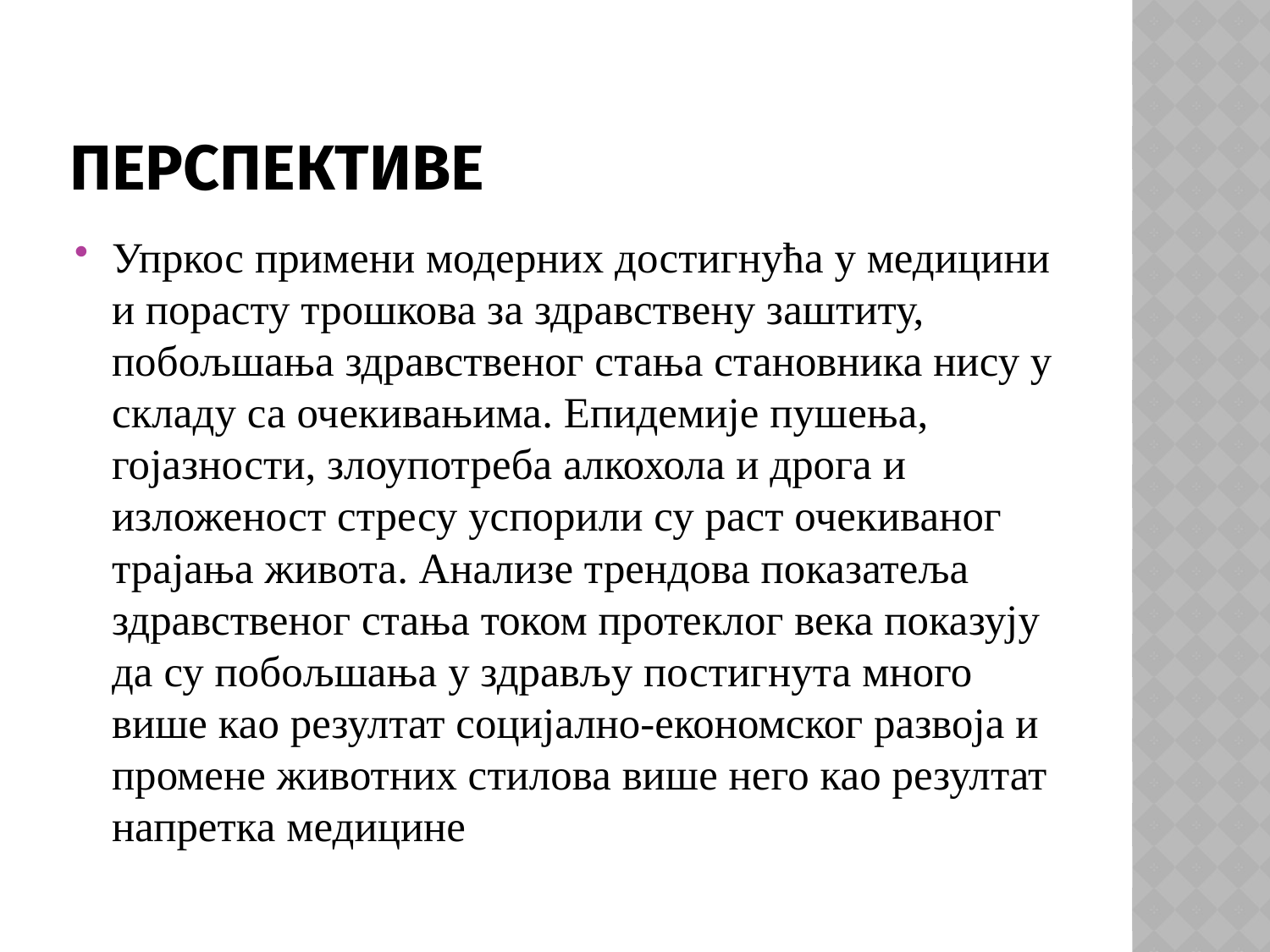

# перспективе
Упркос примени модерних достигнућа у медицини и порасту трошкова за здравствену заштиту, побољшања здравственог стања становника нису у складу са очекивањима. Епидемије пушења, гојазности, злоупотреба алкохола и дрога и изложеност стресу успорили су раст очекиваног трајања живота. Анализе трендова показатеља здравственог стања током протеклог века показују да су побољшања у здрављу постигнута много више као резултат социјално-економског развоја и промене животних стилова више него као резултат напретка медицине